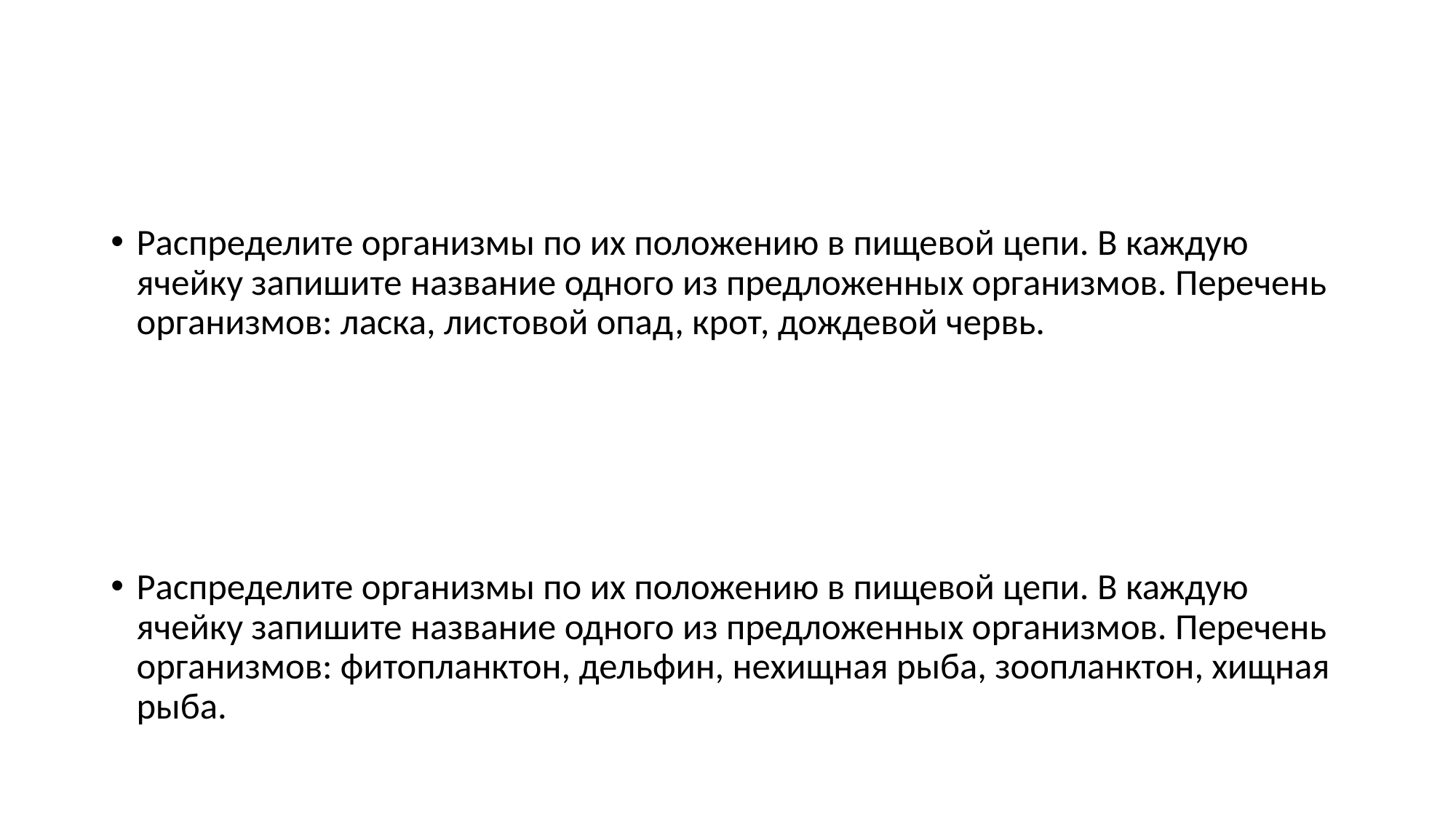

#
Распределите организмы по их положению в пищевой цепи. В каждую ячейку запишите название одного из предложенных организмов. Перечень организмов: ласка, листовой опад, крот, дождевой червь.

Распределите организмы по их положению в пищевой цепи. В каждую ячейку запишите название одного из предложенных организмов. Перечень организмов: фитопланктон, дельфин, нехищная рыба, зоопланктон, хищная рыба.